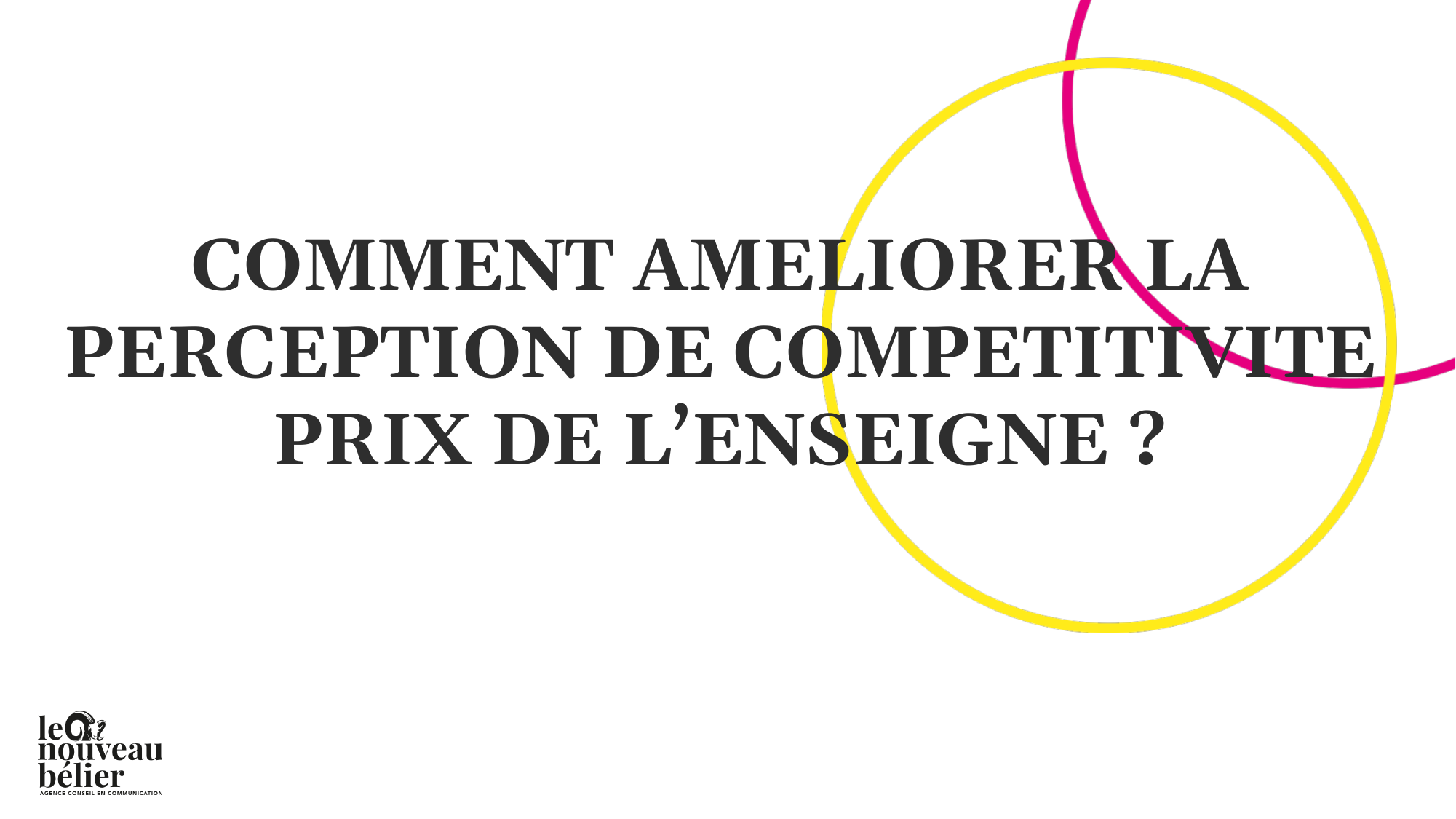

# COMMENT AMELIORER LA PERCEPTION DE COMPETITIVITE PRIX DE L’ENSEIGNE ?